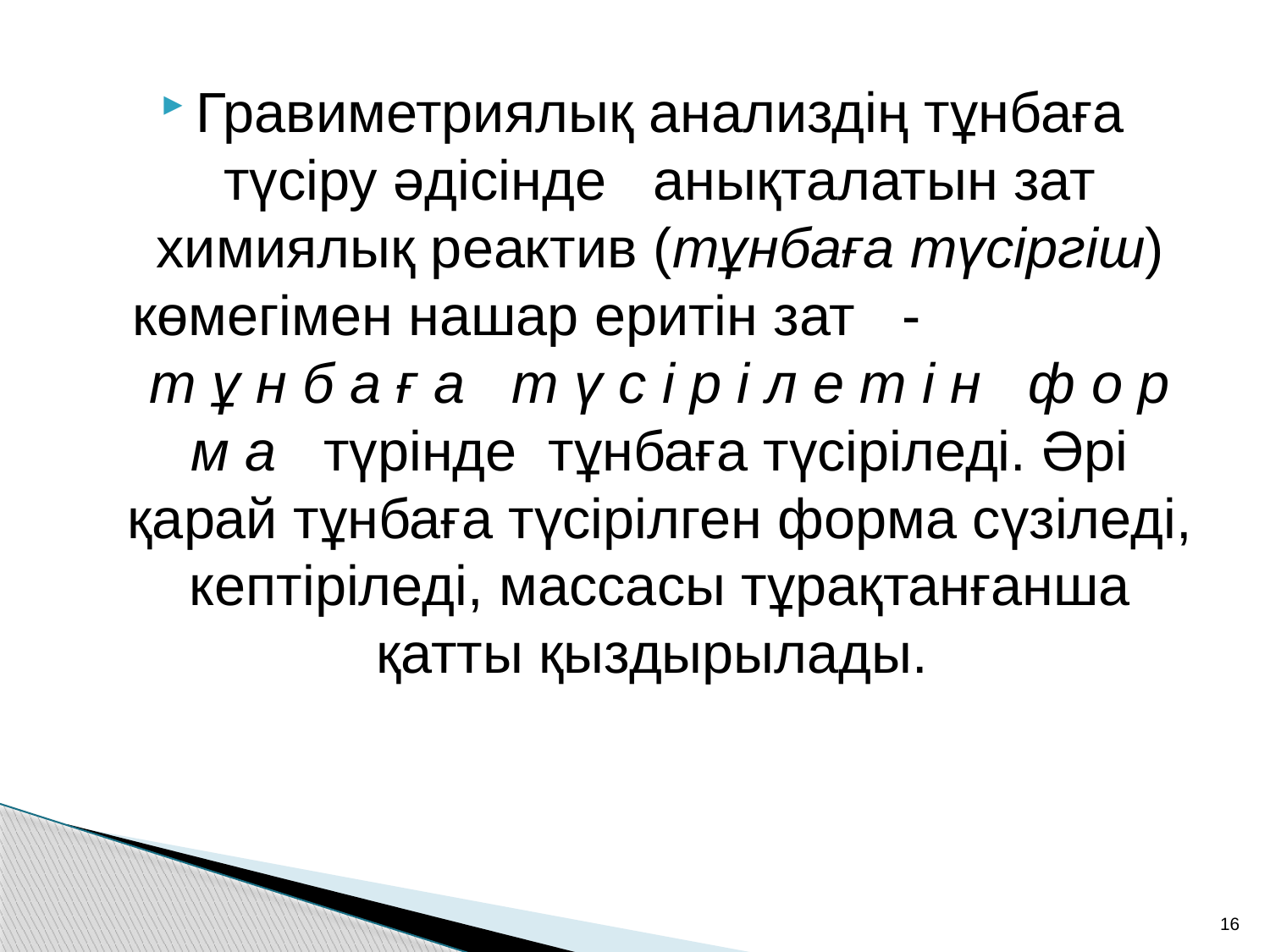

Гравиметриялық анализдің тұнбаға түсіру әдісінде   анықталатын зат химиялық реактив (тұнбаға түсіргіш) көмегімен нашар еритін зат   -                  т ұ н б а ғ а   т ү с і р і л е т і н   ф о р м а   түрінде  тұнбаға түсіріледі. Әрі қарай тұнбаға түсірілген форма сүзіледі, кептіріледі, массасы тұрақтанғанша қатты қыздырылады.
16